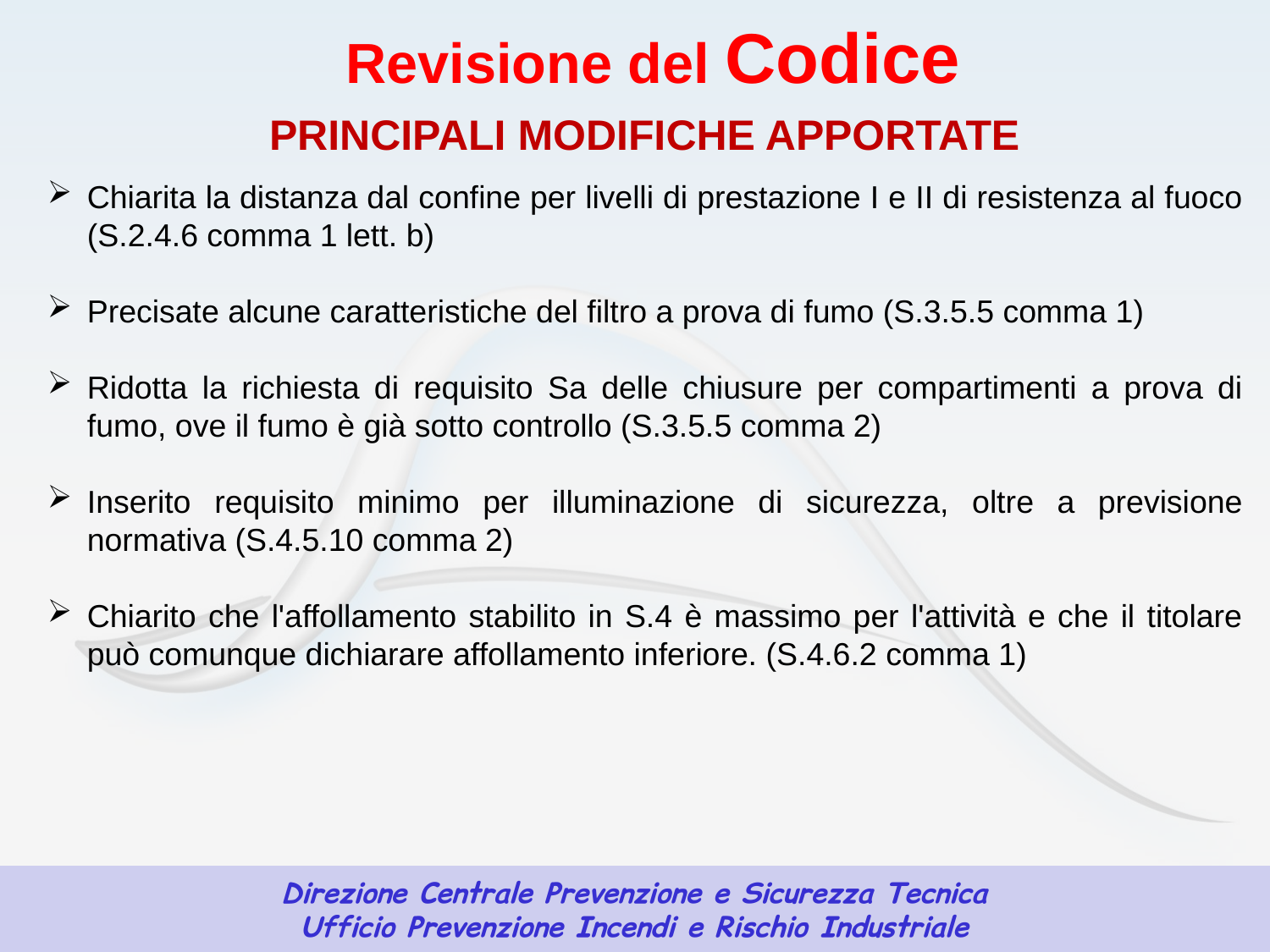

Revisione del Codice
PRINCIPALI MODIFICHE APPORTATE
Chiarita la distanza dal confine per livelli di prestazione I e II di resistenza al fuoco (S.2.4.6 comma 1 lett. b)

Precisate alcune caratteristiche del filtro a prova di fumo (S.3.5.5 comma 1)

Ridotta la richiesta di requisito Sa delle chiusure per compartimenti a prova di fumo, ove il fumo è già sotto controllo (S.3.5.5 comma 2)

Inserito requisito minimo per illuminazione di sicurezza, oltre a previsione normativa (S.4.5.10 comma 2)

Chiarito che l'affollamento stabilito in S.4 è massimo per l'attività e che il titolare può comunque dichiarare affollamento inferiore. (S.4.6.2 comma 1)